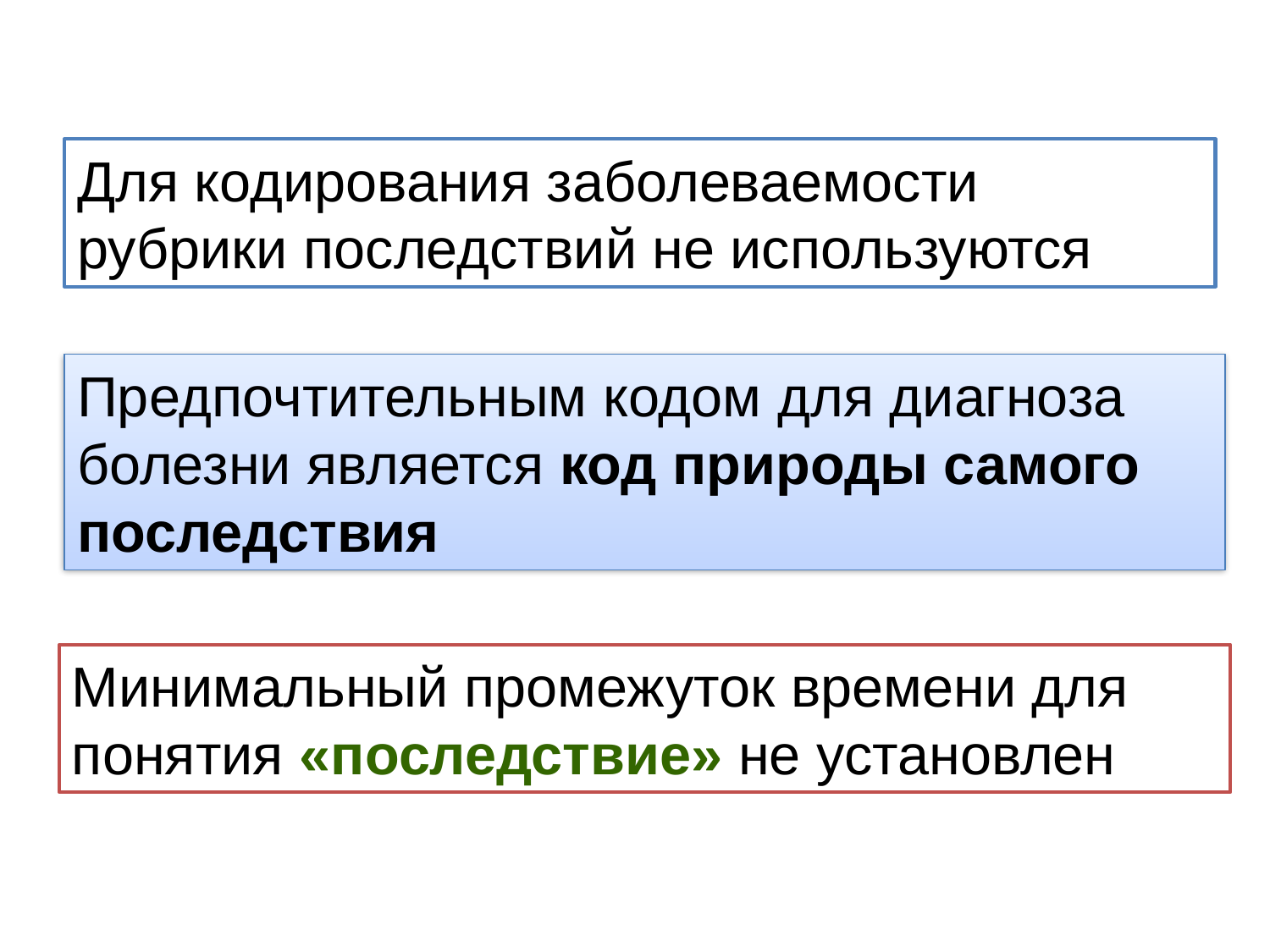

Для кодирования заболеваемости рубрики последствий не используются
Предпочтительным кодом для диагноза болезни является код природы самого последствия
Минимальный промежуток времени для понятия «последствие» не установлен